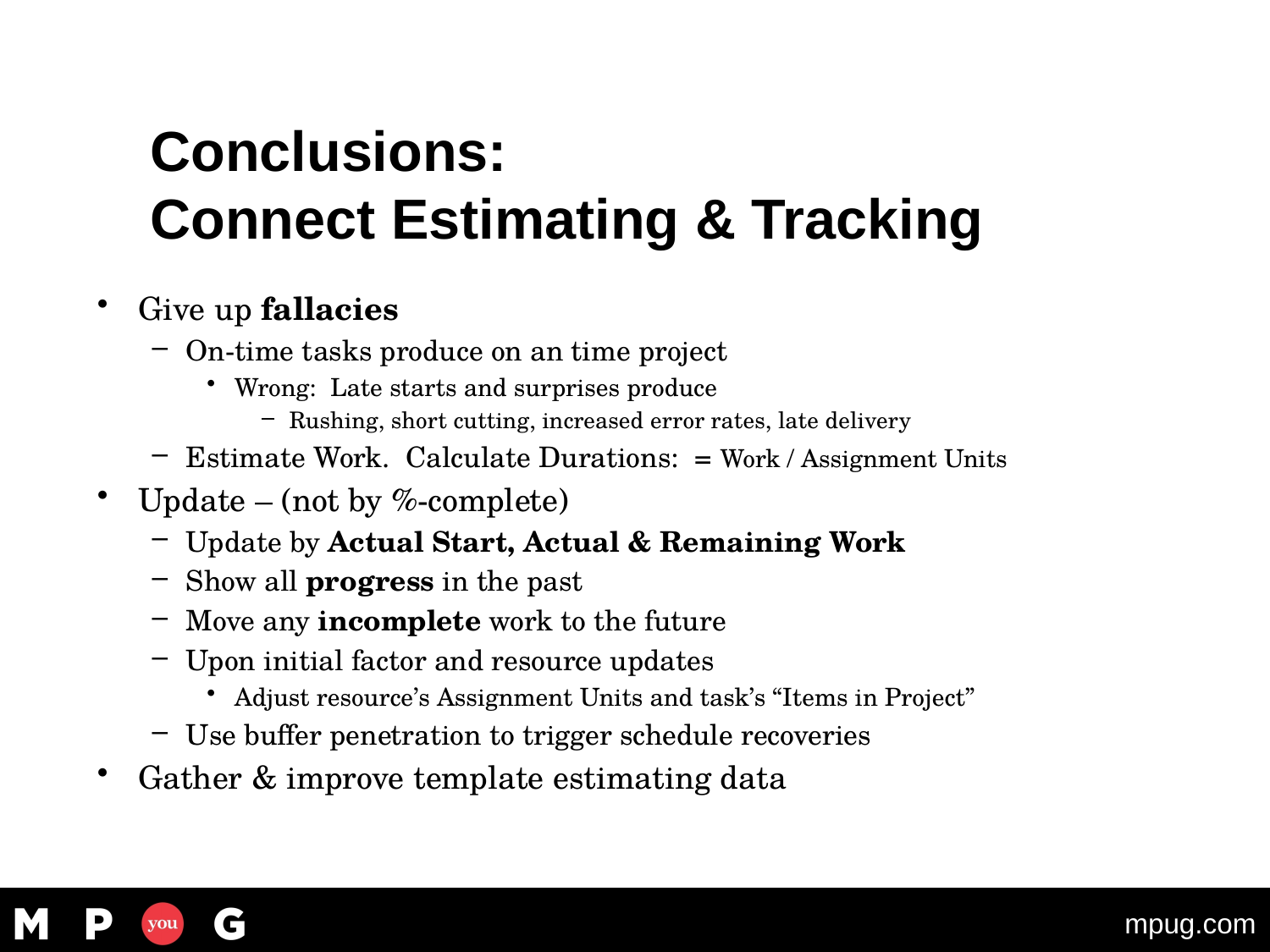

#
© Oliver D Gildersleeve, Jr 2020
22
Conclusions:
Connect Estimating & Tracking
Give up fallacies
On-time tasks produce on an time project
Wrong:  Late starts and surprises produce
Rushing, short cutting, increased error rates, late delivery
Estimate Work.  Calculate Durations:  = Work / Assignment Units
Update – (not by %-complete)
Update by Actual Start, Actual & Remaining Work
Show all progress in the past
Move any incomplete work to the future
Upon initial factor and resource updates
Adjust resource’s Assignment Units and task’s “Items in Project”
Use buffer penetration to trigger schedule recoveries
Gather & improve template estimating data